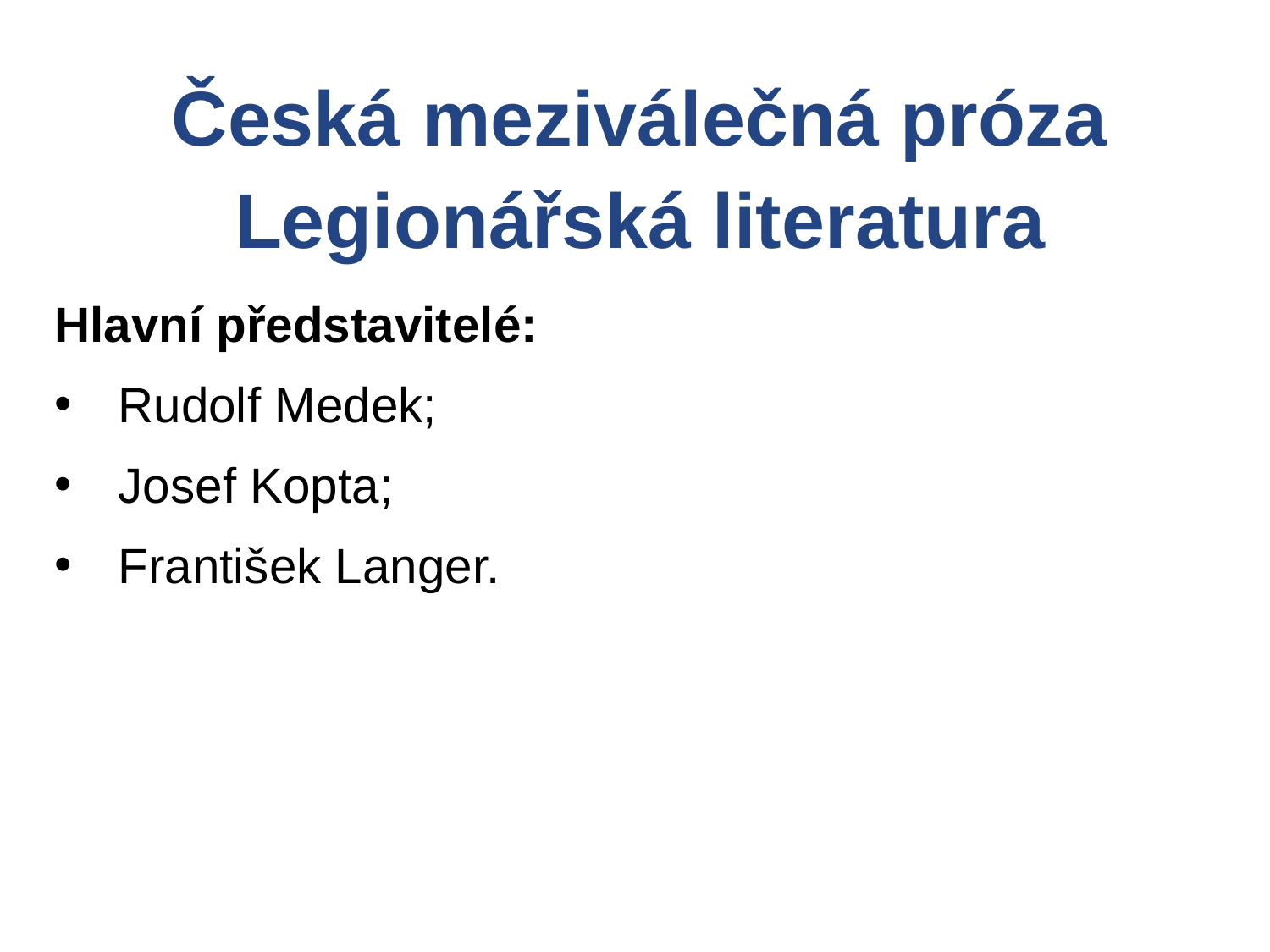

Česká meziválečná próza
Legionářská literatura
Hlavní představitelé:
Rudolf Medek;
Josef Kopta;
František Langer.